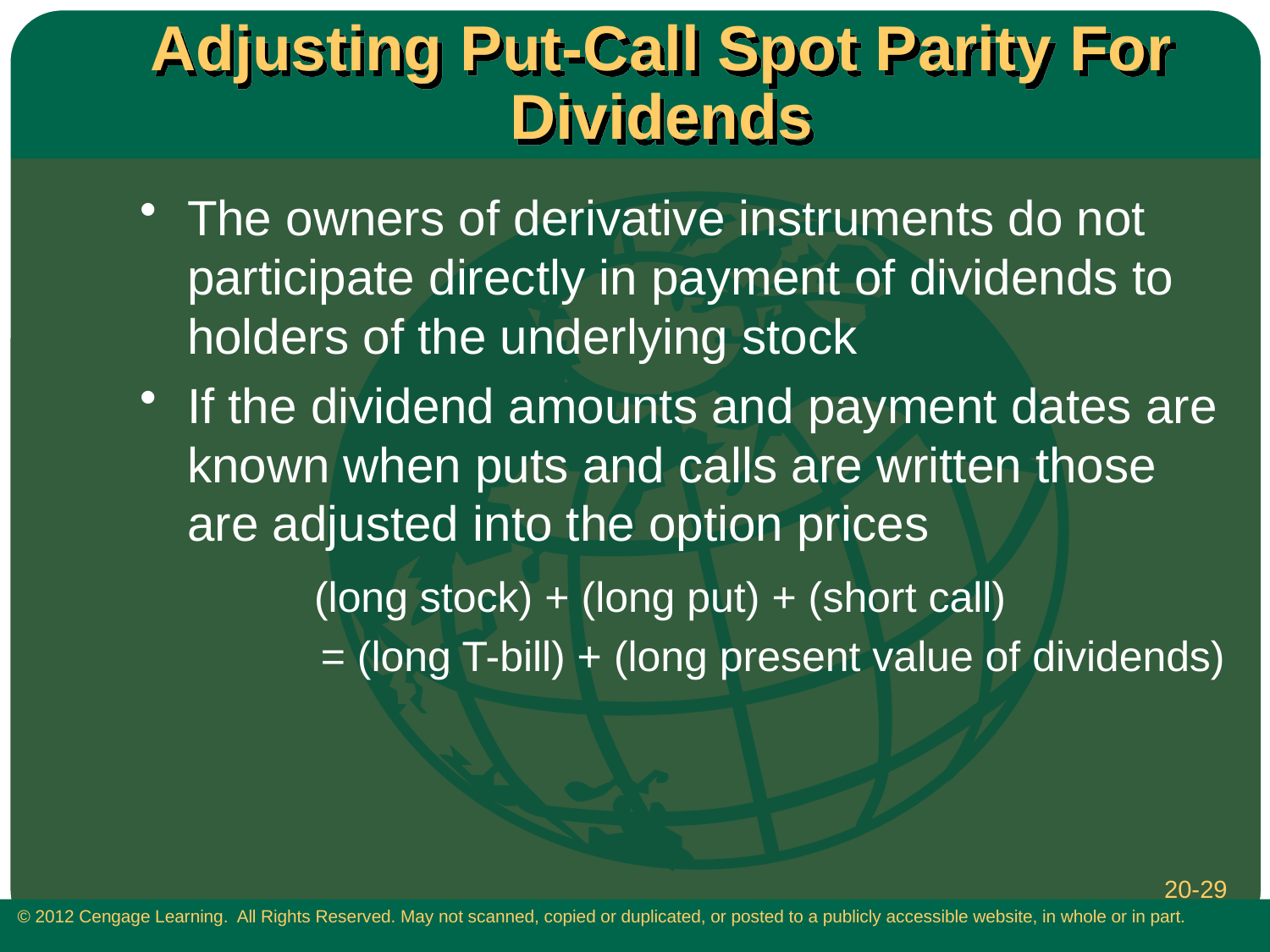

# Adjusting Put-Call Spot Parity For Dividends
The owners of derivative instruments do not participate directly in payment of dividends to holders of the underlying stock
If the dividend amounts and payment dates are known when puts and calls are written those are adjusted into the option prices
		(long stock) + (long put) + (short call)
= (long T-bill) + (long present value of dividends)
20-29
 © 2012 Cengage Learning.  All Rights Reserved. May not scanned, copied or duplicated, or posted to a publicly accessible website, in whole or in part.